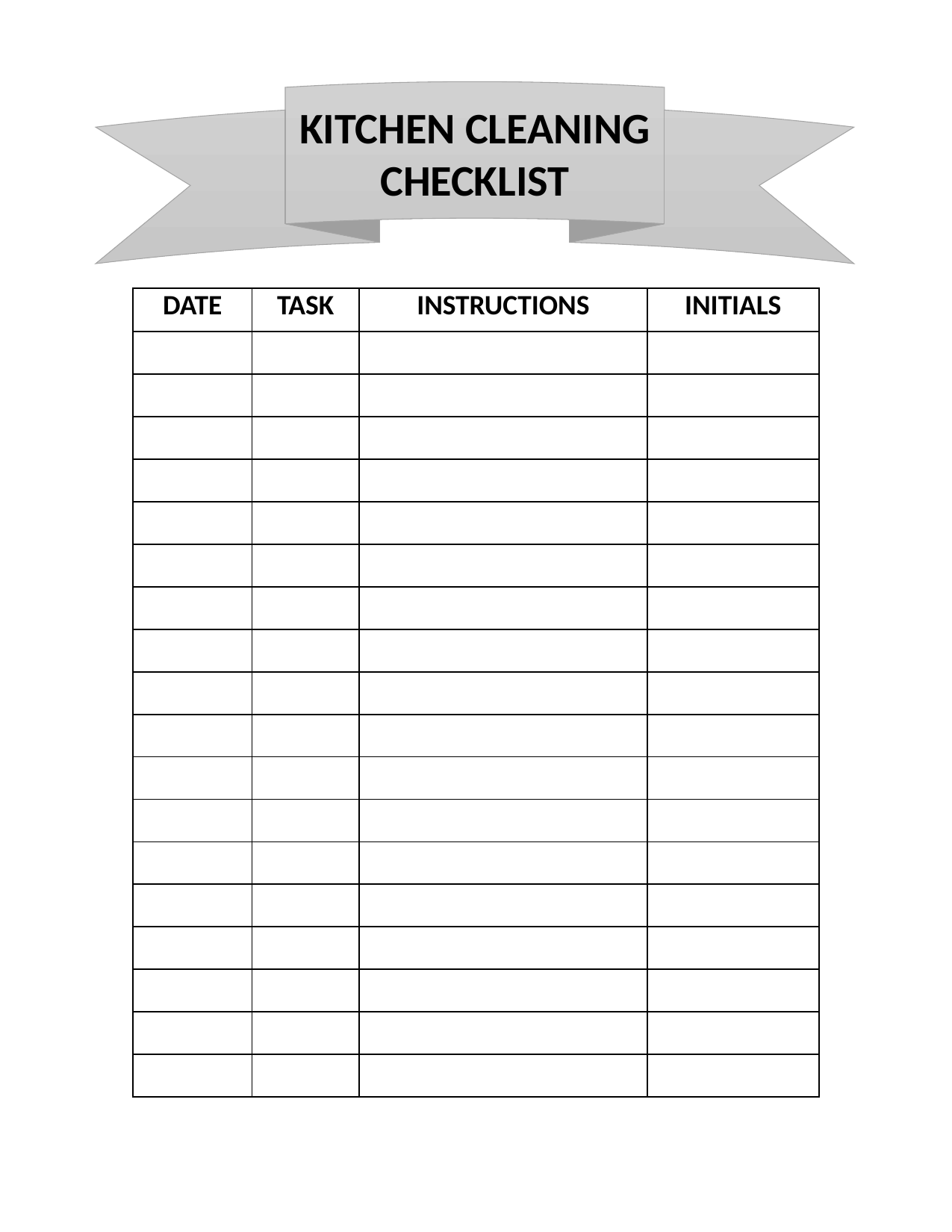

KITCHEN CLEANING CHECKLIST
| DATE | TASK | INSTRUCTIONS | INITIALS |
| --- | --- | --- | --- |
|  |  |  |  |
|  |  |  |  |
|  |  |  |  |
|  |  |  |  |
|  |  |  |  |
|  |  |  |  |
|  |  |  |  |
|  |  |  |  |
|  |  |  |  |
|  |  |  |  |
|  |  |  |  |
|  |  |  |  |
|  |  |  |  |
|  |  |  |  |
|  |  |  |  |
|  |  |  |  |
|  |  |  |  |
|  |  |  |  |